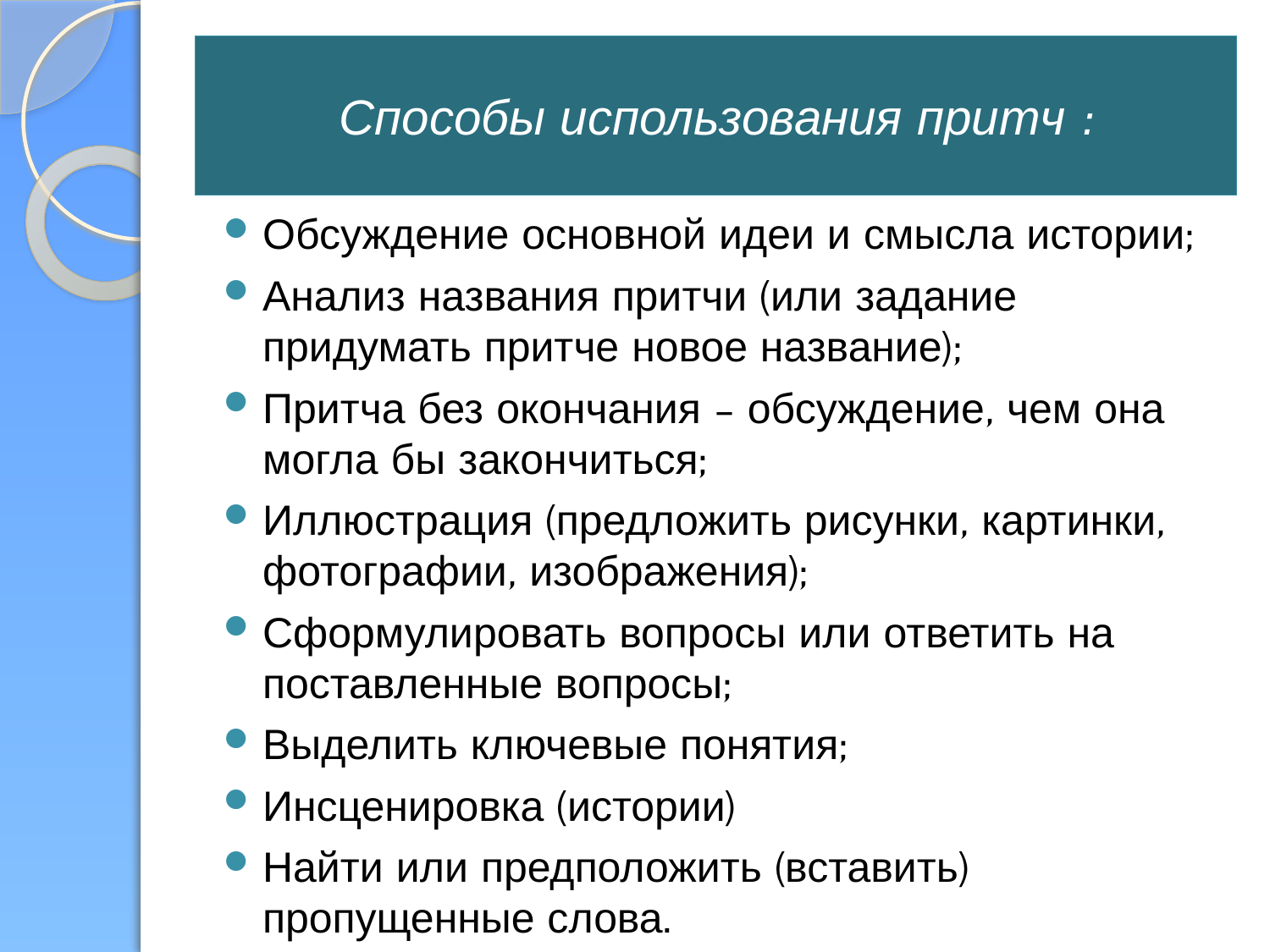

# Способы использования притч :
Обсуждение основной идеи и смысла истории;
Анализ названия притчи (или задание придумать притче новое название);
Притча без окончания – обсуждение, чем она могла бы закончиться;
Иллюстрация (предложить рисунки, картинки, фотографии, изображения);
Сформулировать вопросы или ответить на поставленные вопросы;
Выделить ключевые понятия;
Инсценировка (истории)
Найти или предположить (вставить) пропущенные слова.